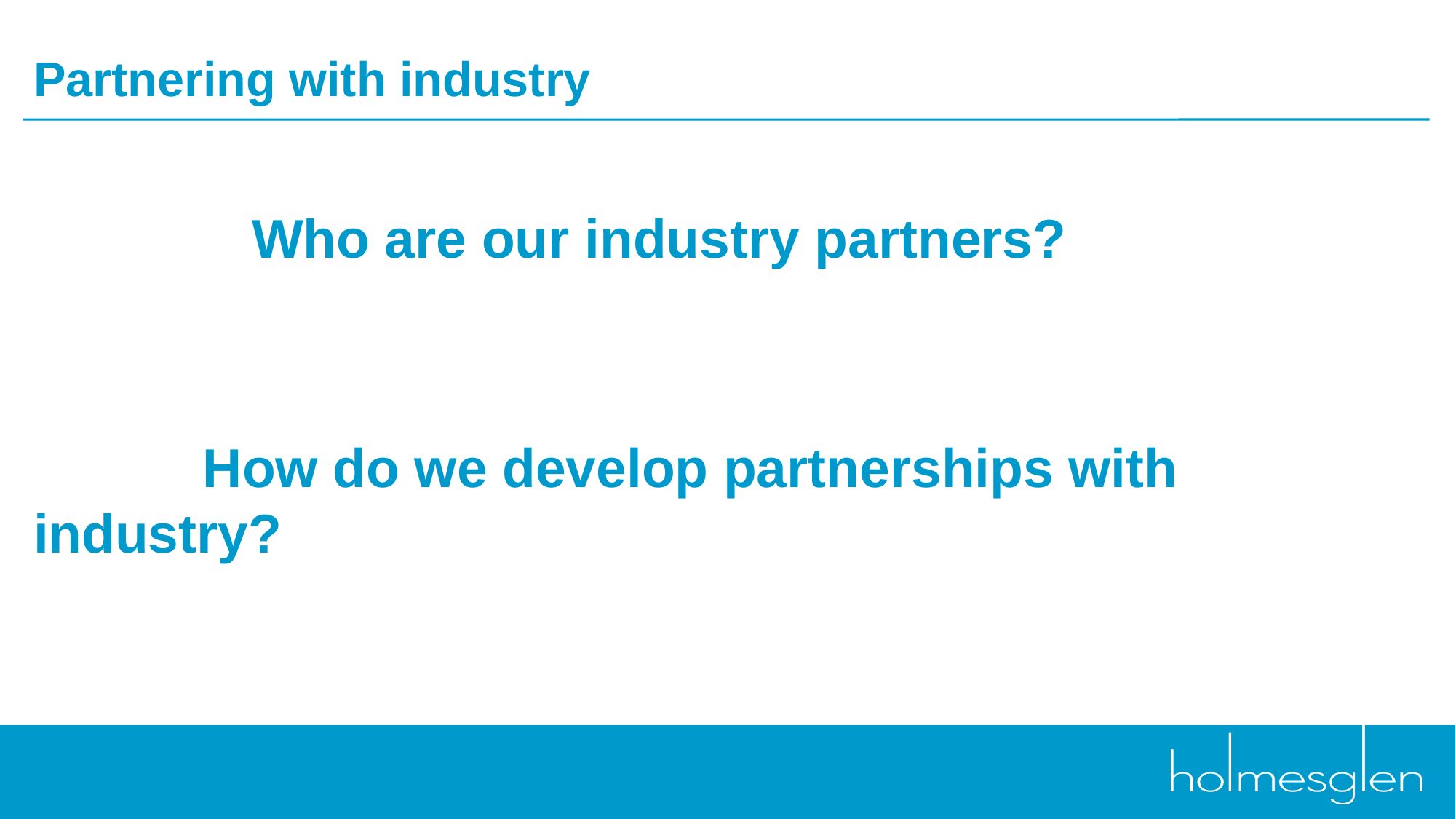

# Partnering with industry

		Who are our industry partners?

	    How do we develop partnerships with industry?